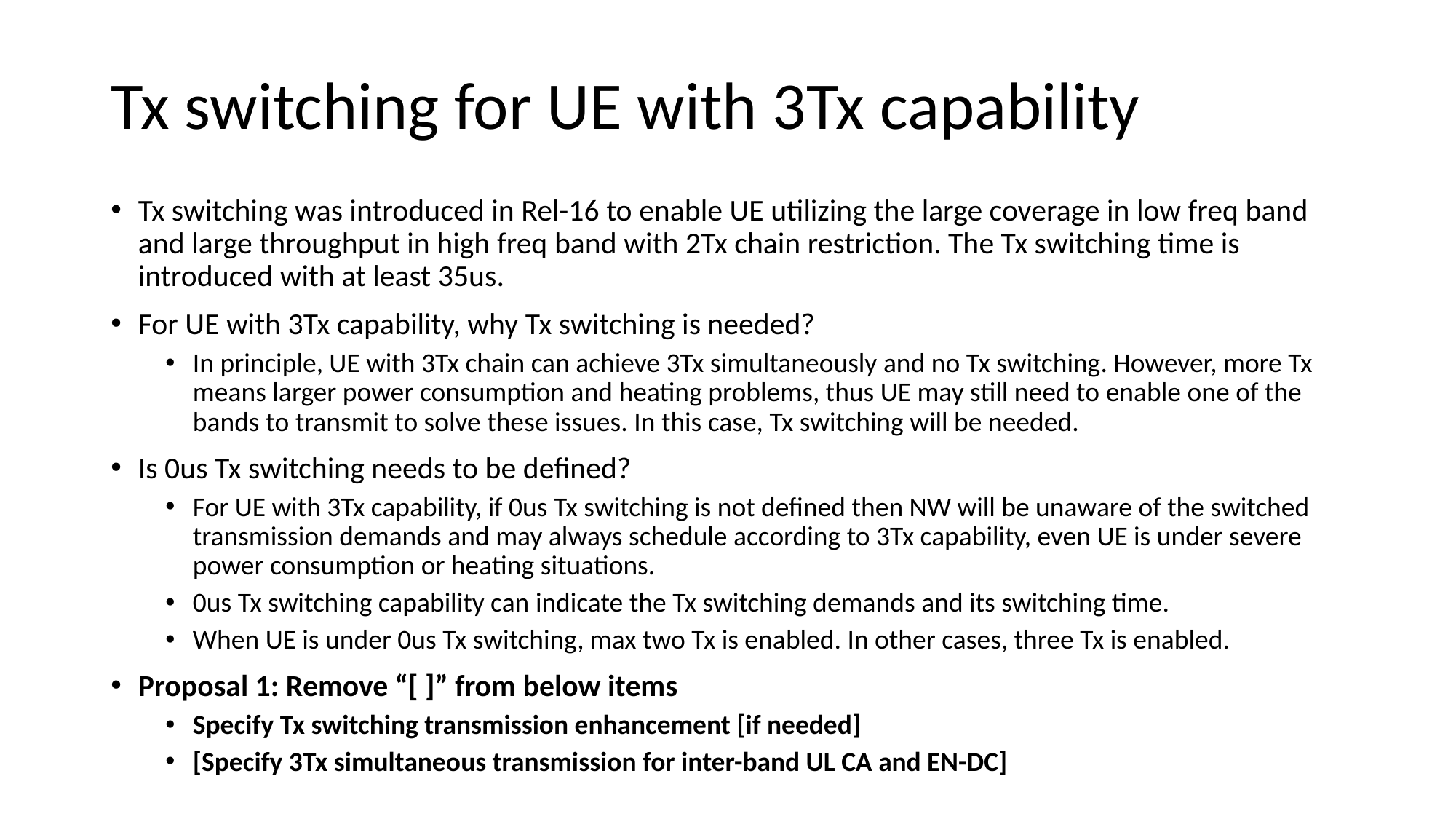

# Tx switching for UE with 3Tx capability
Tx switching was introduced in Rel-16 to enable UE utilizing the large coverage in low freq band and large throughput in high freq band with 2Tx chain restriction. The Tx switching time is introduced with at least 35us.
For UE with 3Tx capability, why Tx switching is needed?
In principle, UE with 3Tx chain can achieve 3Tx simultaneously and no Tx switching. However, more Tx means larger power consumption and heating problems, thus UE may still need to enable one of the bands to transmit to solve these issues. In this case, Tx switching will be needed.
Is 0us Tx switching needs to be defined?
For UE with 3Tx capability, if 0us Tx switching is not defined then NW will be unaware of the switched transmission demands and may always schedule according to 3Tx capability, even UE is under severe power consumption or heating situations.
0us Tx switching capability can indicate the Tx switching demands and its switching time.
When UE is under 0us Tx switching, max two Tx is enabled. In other cases, three Tx is enabled.
Proposal 1: Remove “[ ]” from below items
Specify Tx switching transmission enhancement [if needed]
[Specify 3Tx simultaneous transmission for inter-band UL CA and EN-DC]